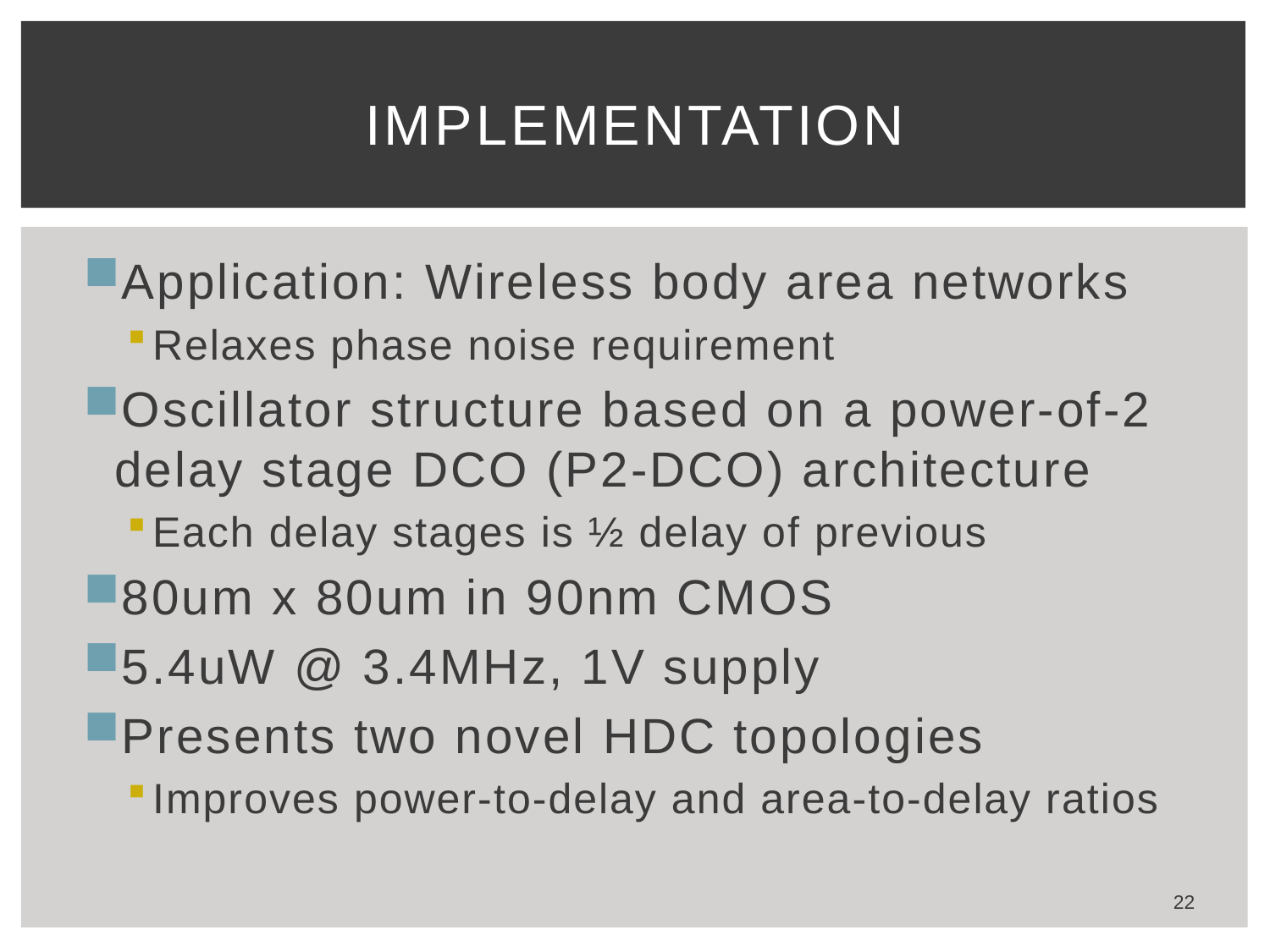

# Implementation
Application: Wireless body area networks
Relaxes phase noise requirement
Oscillator structure based on a power-of-2 delay stage DCO (P2-DCO) architecture
Each delay stages is ½ delay of previous
80um x 80um in 90nm CMOS
5.4uW @ 3.4MHz, 1V supply
Presents two novel HDC topologies
Improves power-to-delay and area-to-delay ratios
22